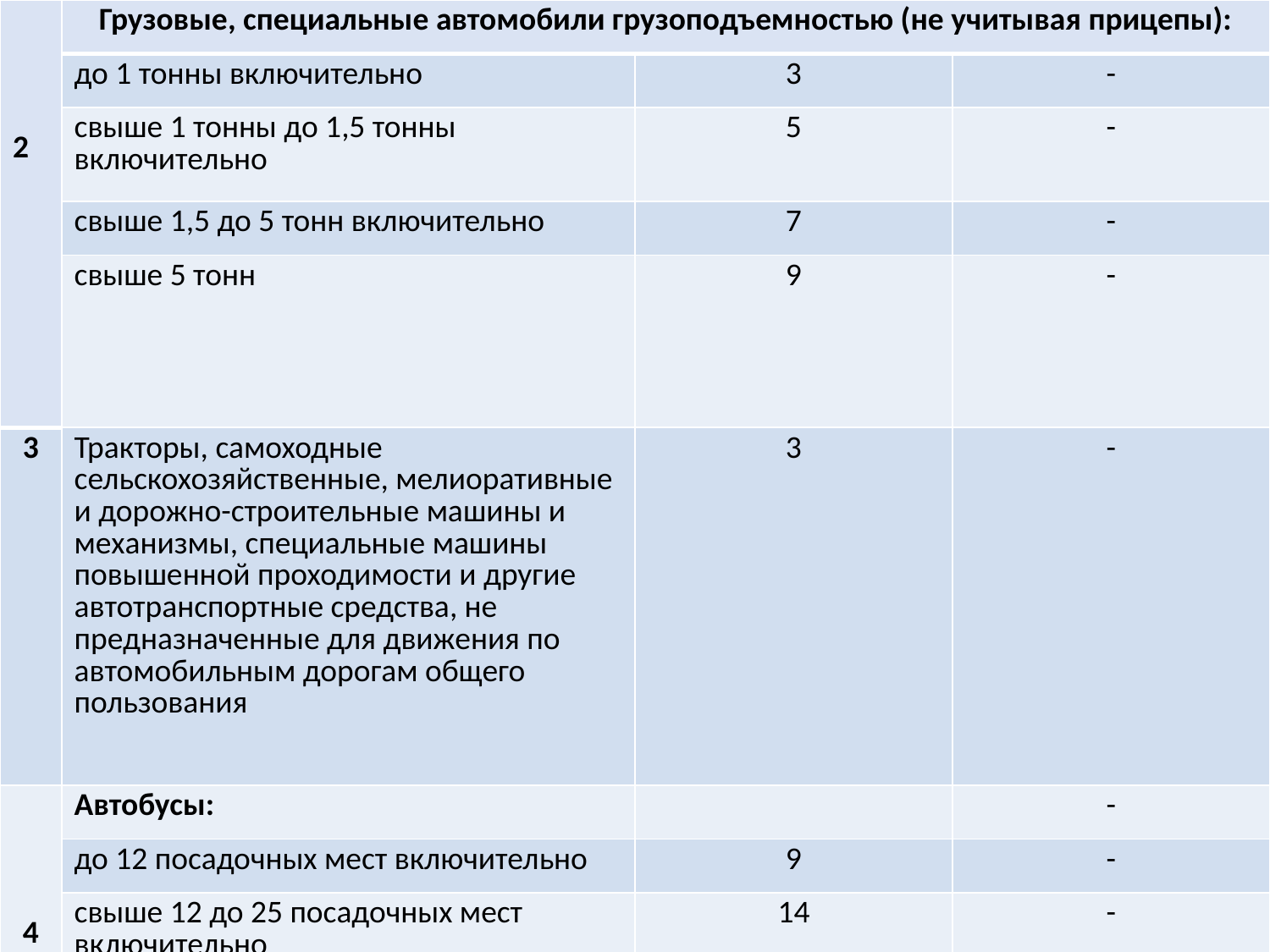

| 2 | Грузовые, специальные автомобили грузоподъемностью (не учитывая прицепы): |  |  |
| --- | --- | --- | --- |
|  | до 1 тонны включительно | 3 | - |
|  | свыше 1 тонны до 1,5 тонны включительно | 5 | - |
|  | свыше 1,5 до 5 тонн включительно | 7 | - |
|  | свыше 5 тонн | 9 | - |
| 3 | Тракторы, самоходные сельскохозяйственные, мелиоративные и дорожно-строительные машины и механизмы, специальные машины повышенной проходимости и другие автотранспортные средства, не предназначенные для движения по автомобильным дорогам общего пользования | 3 | - |
| 4 | Автобусы: |  | - |
|  | до 12 посадочных мест включительно | 9 | - |
|  | свыше 12 до 25 посадочных мест включительно | 14 | - |
|  | свыше 25 посадочных мест | 20 | - |